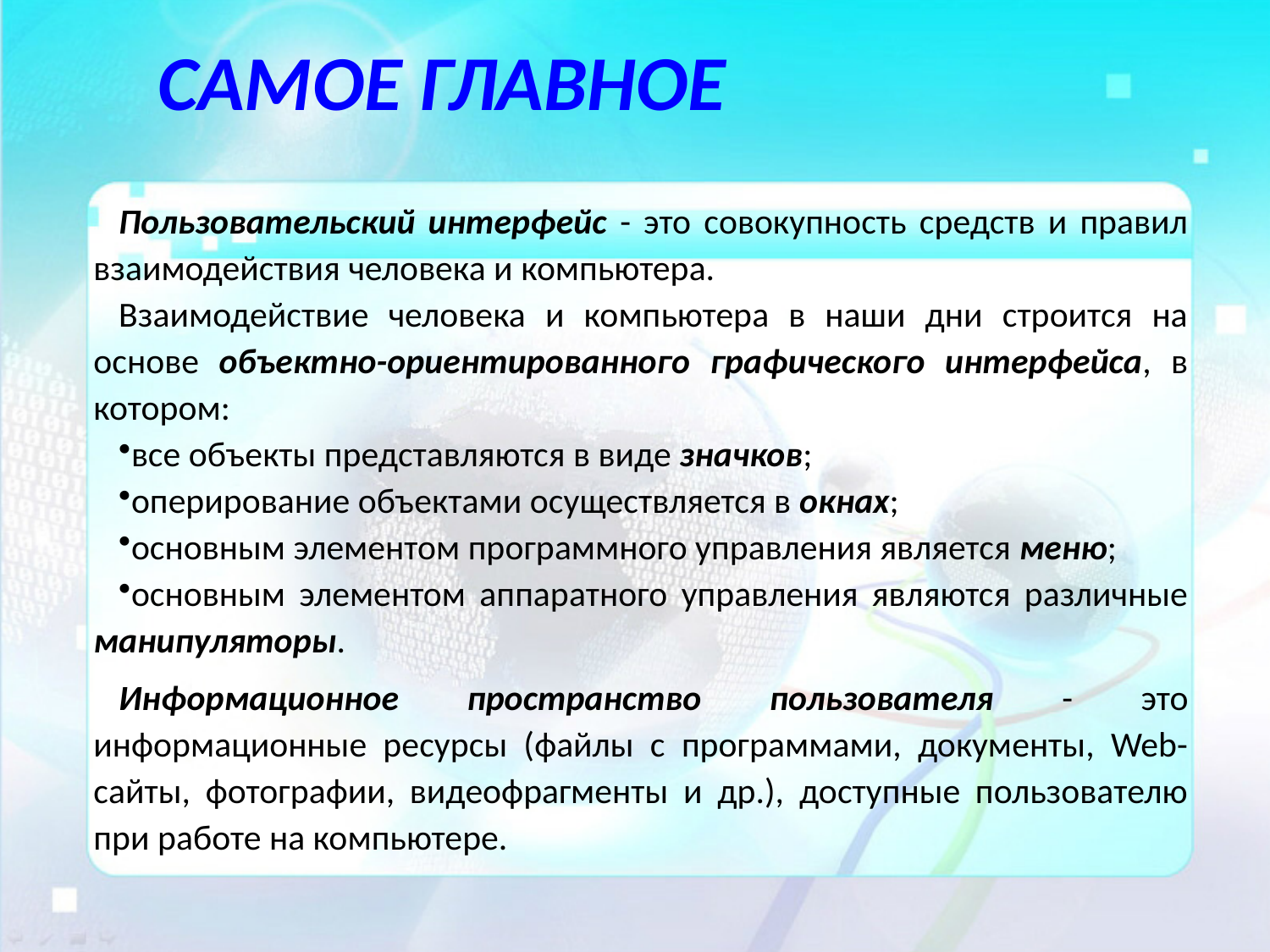

# Самое главное
Пользовательский интерфейс - это совокупность средств и правил взаимодействия человека и компьютера.
Взаимодействие человека и компьютера в наши дни строится на основе объектно-ориентированного графического интерфейса, в котором:
все объекты представляются в виде значков;
оперирование объектами осуществляется в окнах;
основным элементом программного управления является меню;
основным элементом аппаратного управления являются различные манипуляторы.
Информационное пространство пользователя - это информационные ресурсы (файлы с программами, документы, Web-сайты, фотографии, видеофрагменты и др.), доступные пользователю при работе на компьютере.